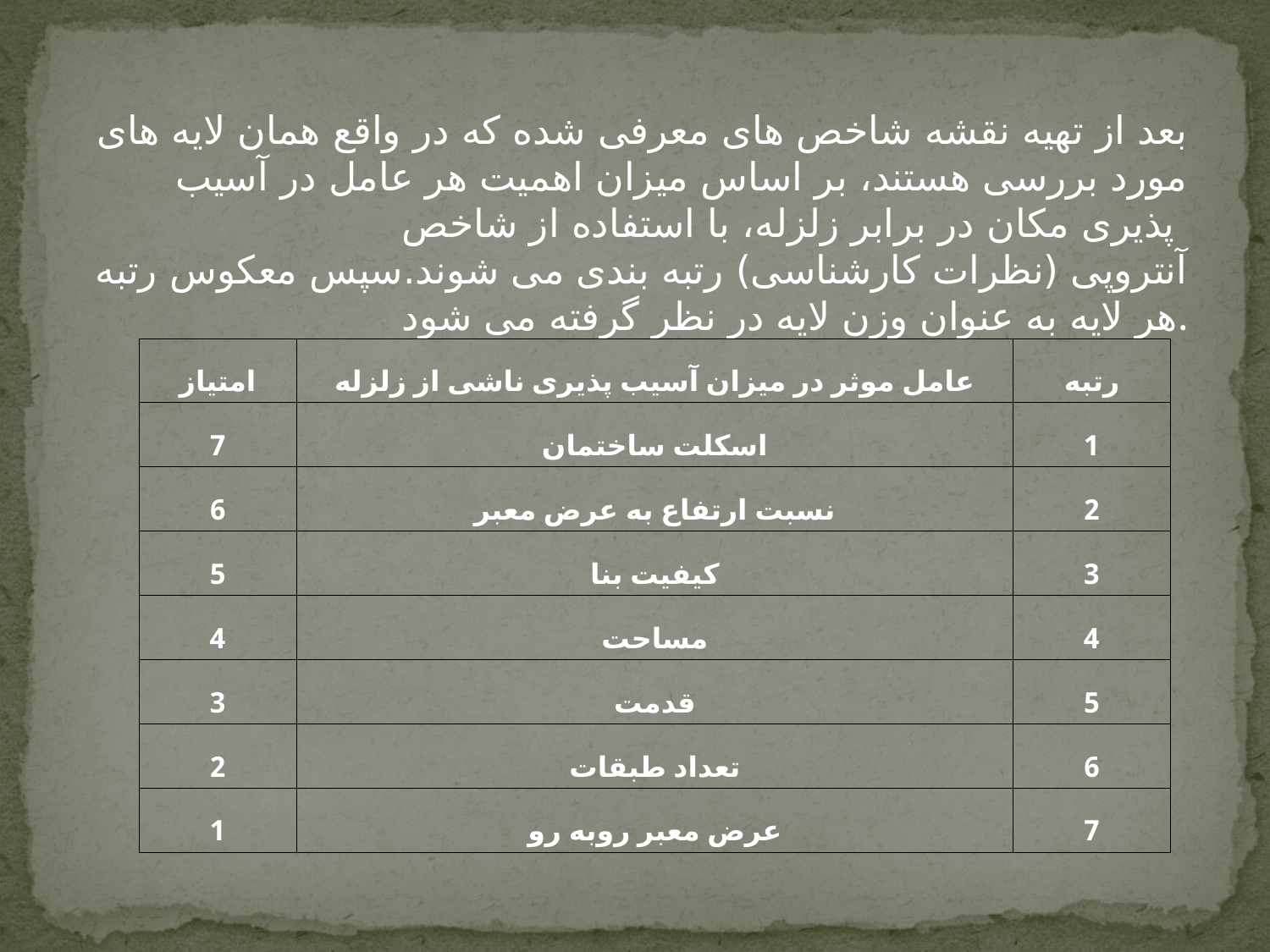

بعد از تهیه نقشه شاخص های معرفی شده که در واقع همان لایه های مورد بررسی هستند، بر اساس میزان اهمیت هر عامل در آسیب پذیری مکان در برابر زلزله، با استفاده از شاخص
آنتروپی (نظرات کارشناسی) رتبه بندی می شوند.سپس معکوس رتبه هر لایه به عنوان وزن لایه در نظر گرفته می شود.

| امتیاز | عامل موثر در میزان آسیب پذیری ناشی از زلزله | رتبه |
| --- | --- | --- |
| 7 | اسکلت ساختمان | 1 |
| 6 | نسبت ارتفاع به عرض معبر | 2 |
| 5 | کیفیت بنا | 3 |
| 4 | مساحت | 4 |
| 3 | قدمت | 5 |
| 2 | تعداد طبقات | 6 |
| 1 | عرض معبر روبه رو | 7 |